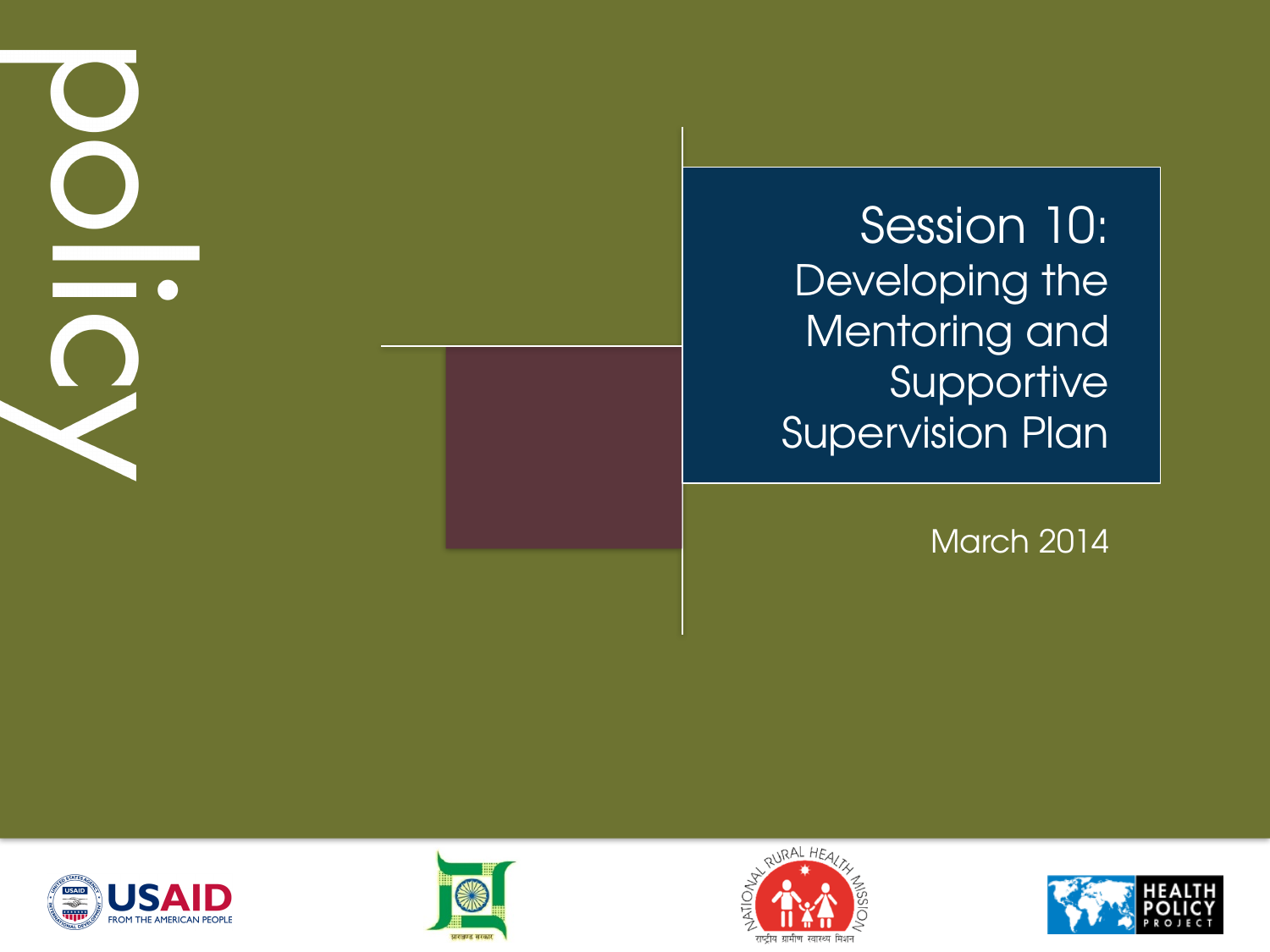

Session 10: Developing the Mentoring and Supportive Supervision Plan
March 2014